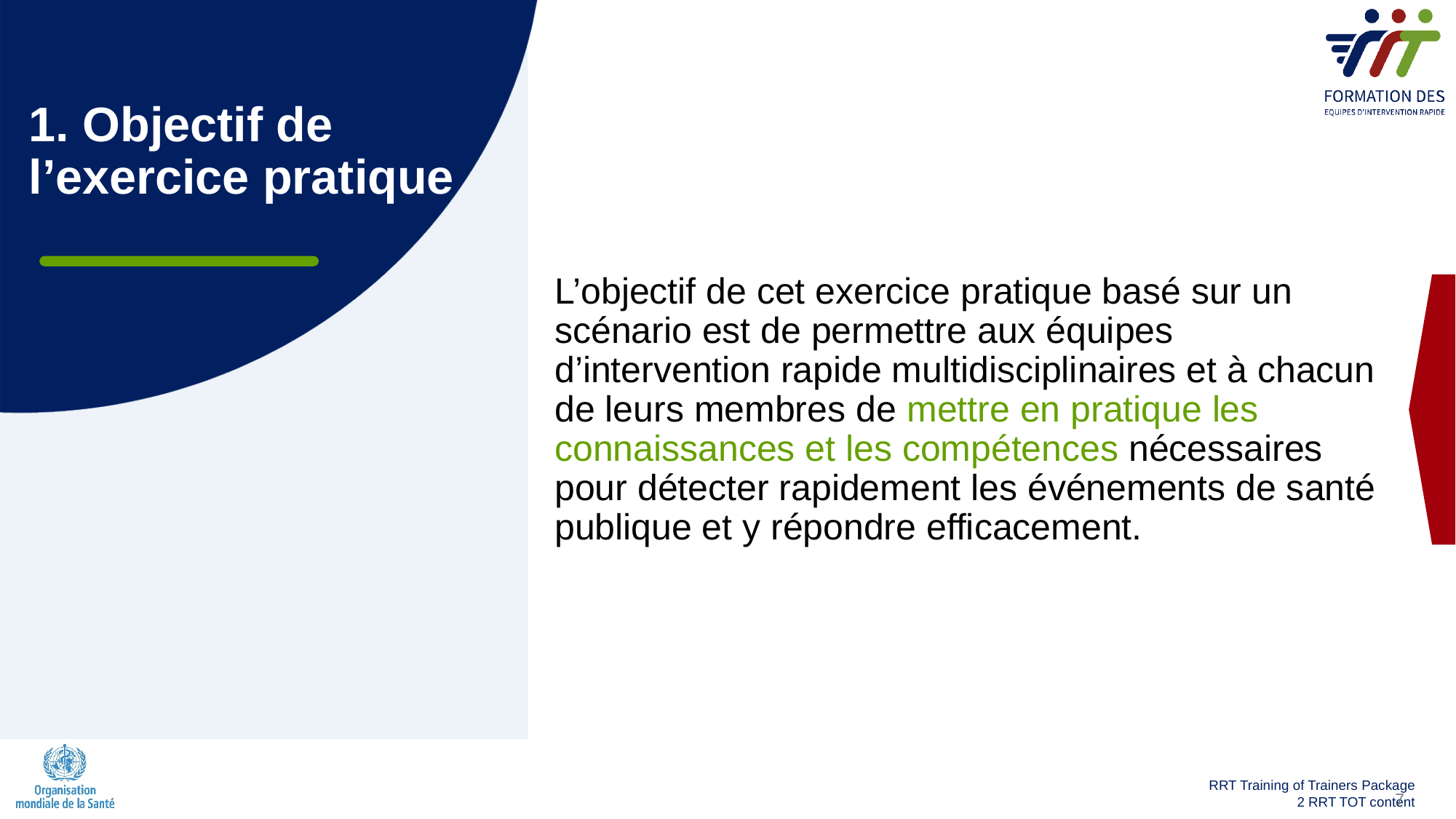

# 1. Objectif de l’exercice pratique
L’objectif de cet exercice pratique basé sur un scénario est de permettre aux équipes d’intervention rapide multidisciplinaires et à chacun de leurs membres de mettre en pratique les connaissances et les compétences nécessaires pour détecter rapidement les événements de santé publique et y répondre efficacement.